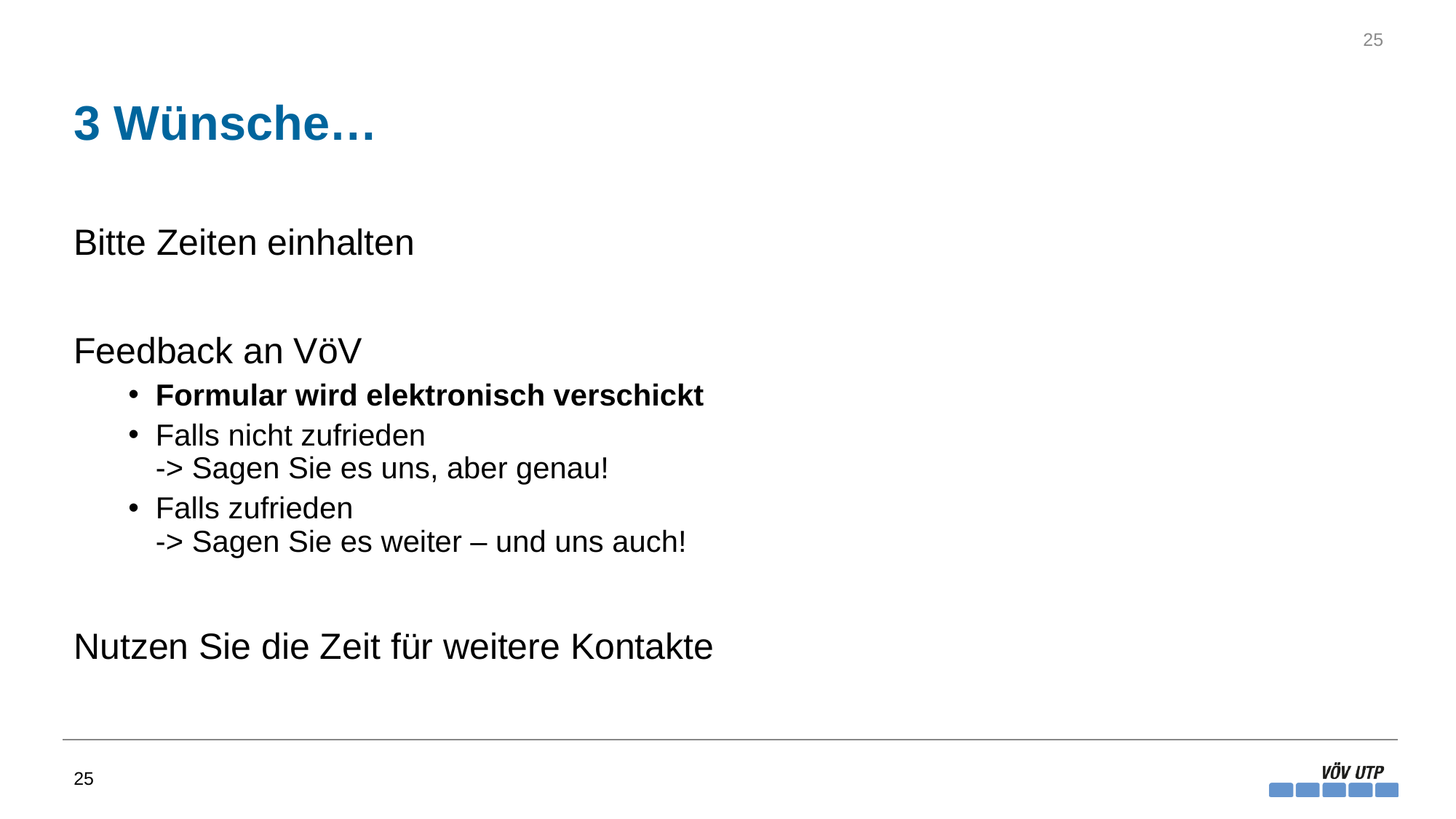

25
# 3 Wünsche…
Bitte Zeiten einhalten

Feedback an VöV
Formular wird elektronisch verschickt
Falls nicht zufrieden
-> Sagen Sie es uns, aber genau!
Falls zufrieden
-> Sagen Sie es weiter – und uns auch!

Nutzen Sie die Zeit für weitere Kontakte